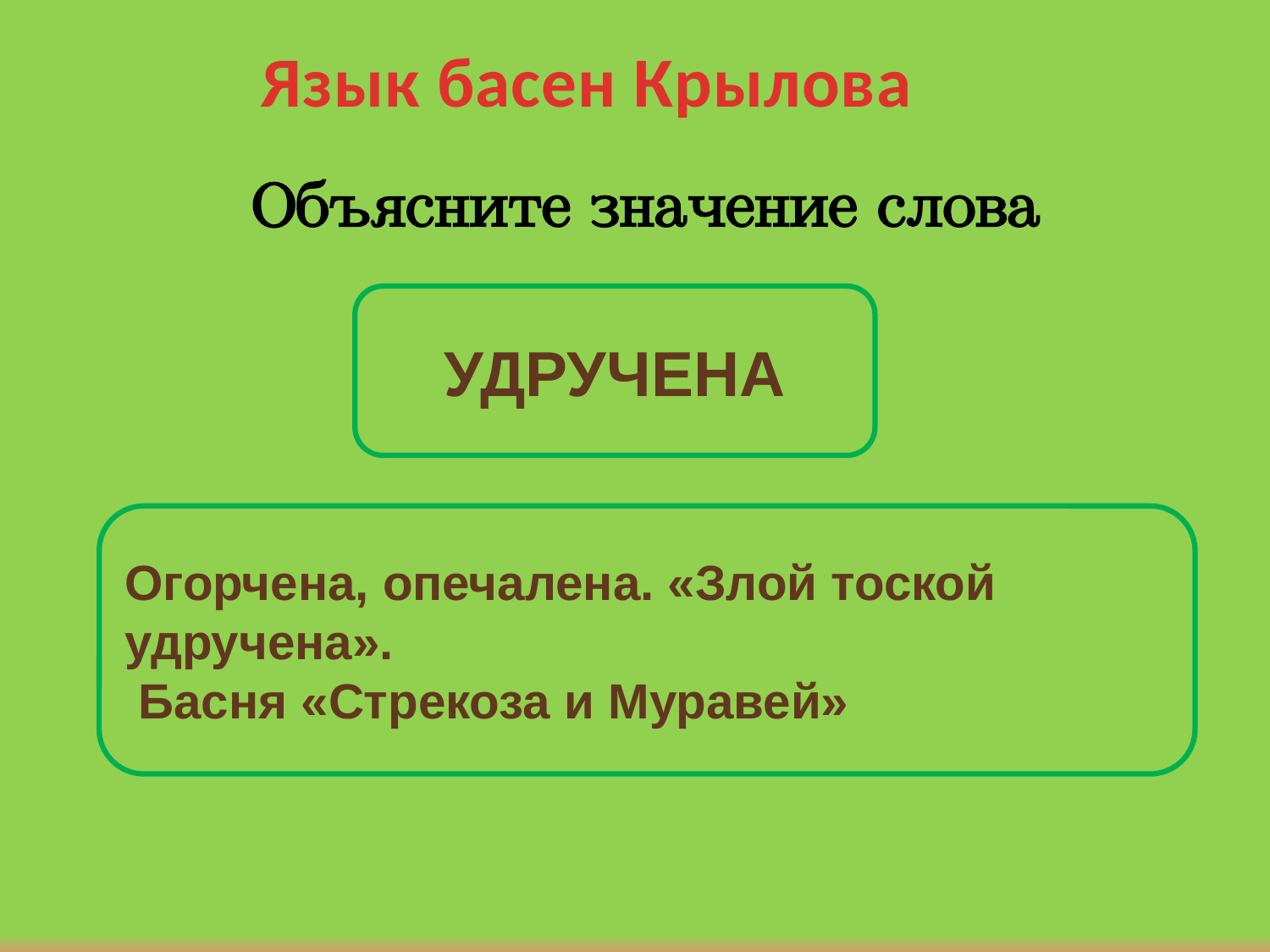

Язык басен Крылова
Объясните значение слова

УДРУЧЕНА
Огорчена, опечалена. «Злой тоской
удручена».
 Басня «Стрекоза и Муравей»